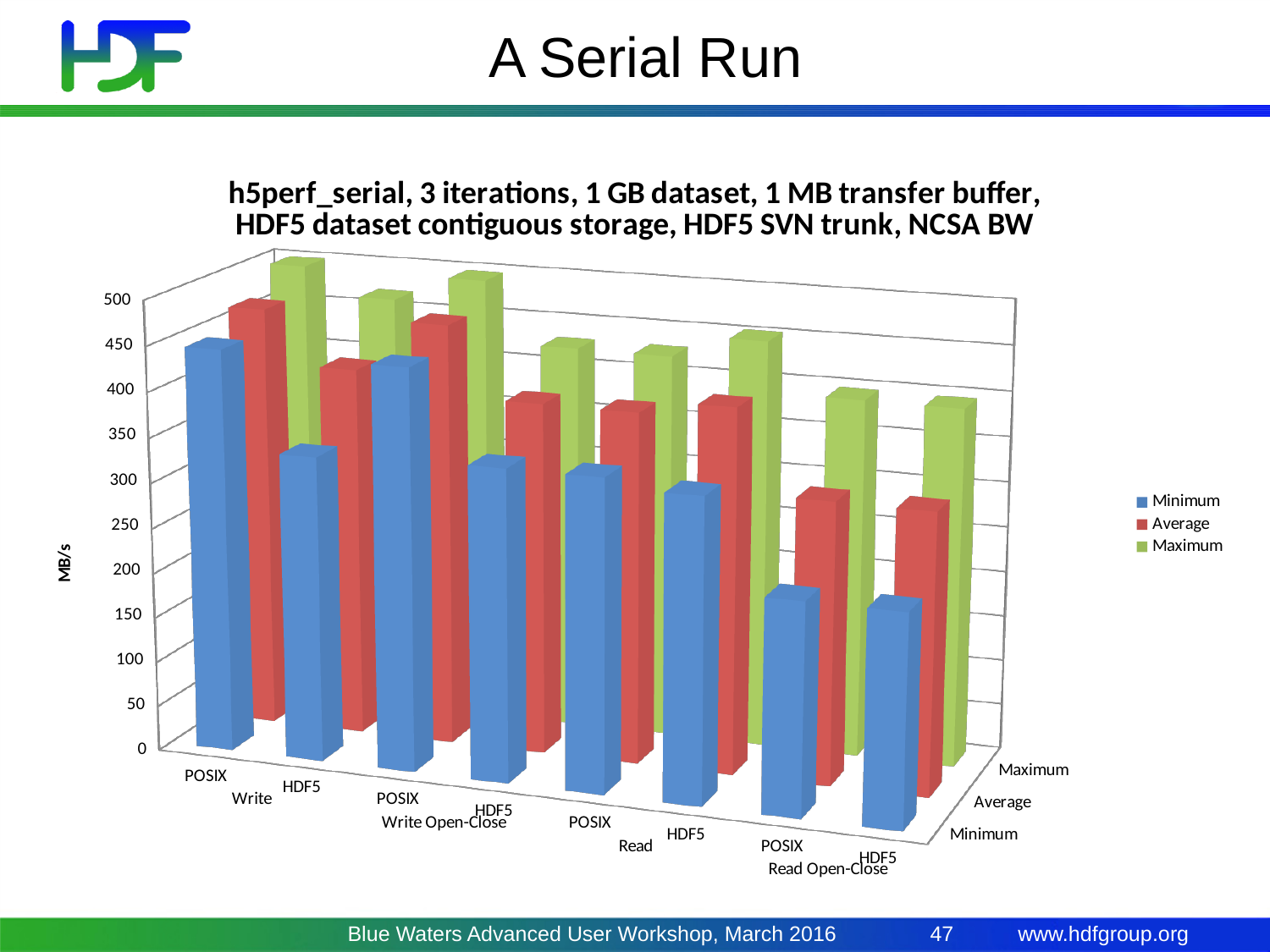

# A Serial Run

[unsupported chart]

Blue Waters Advanced User Workshop, March 2016
47